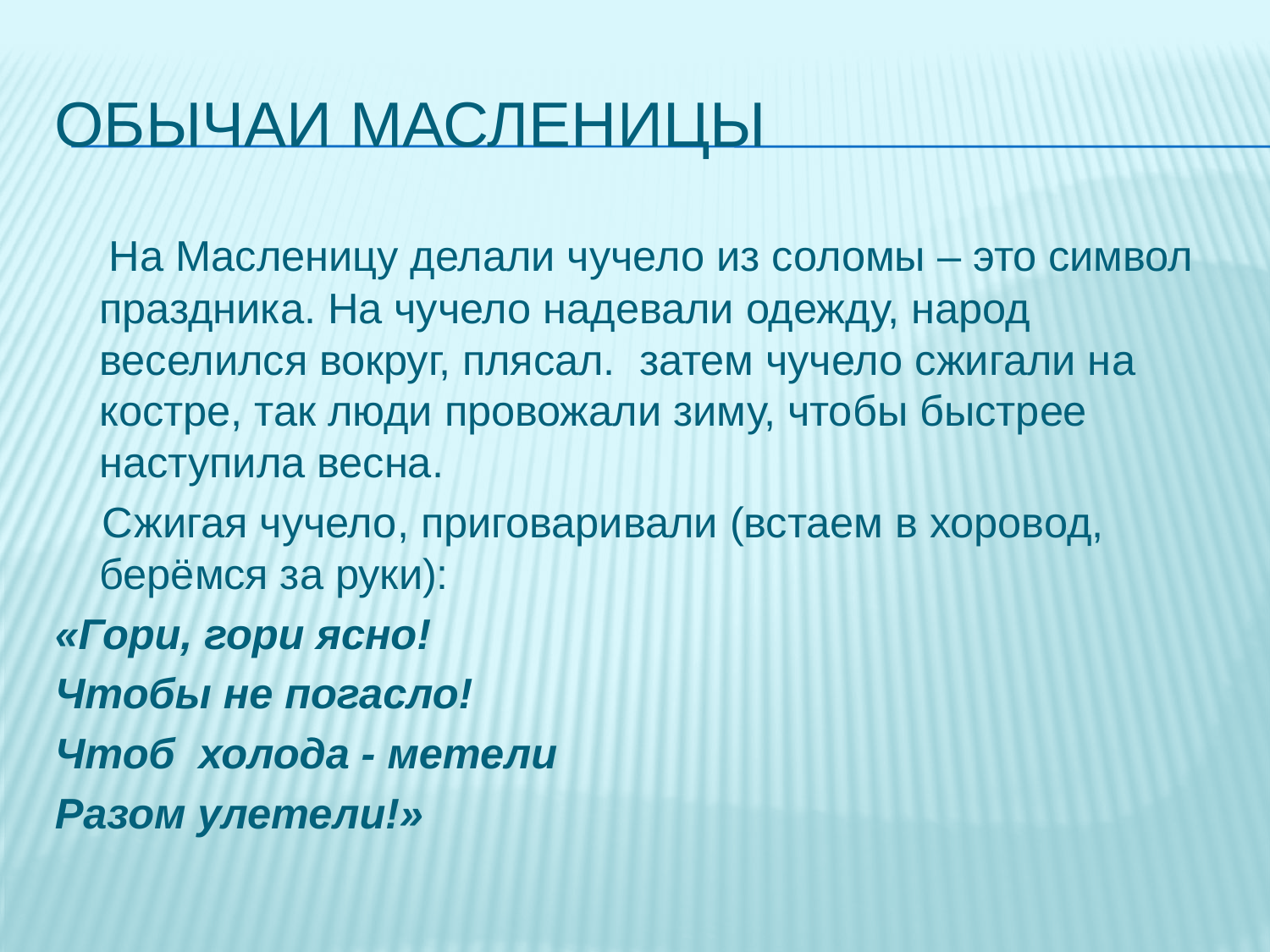

# Обычаи масленицы
    На Масленицу делали чучело из соломы – это символ праздника. На чучело надевали одежду, народ веселился вокруг, плясал.  затем чучело сжигали на костре, так люди провожали зиму, чтобы быстрее наступила весна.
    Сжигая чучело, приговаривали (встаем в хоровод, берёмся за руки):
«Гори, гори ясно!
Чтобы не погасло!
Чтоб  холода - метели
Разом улетели!»